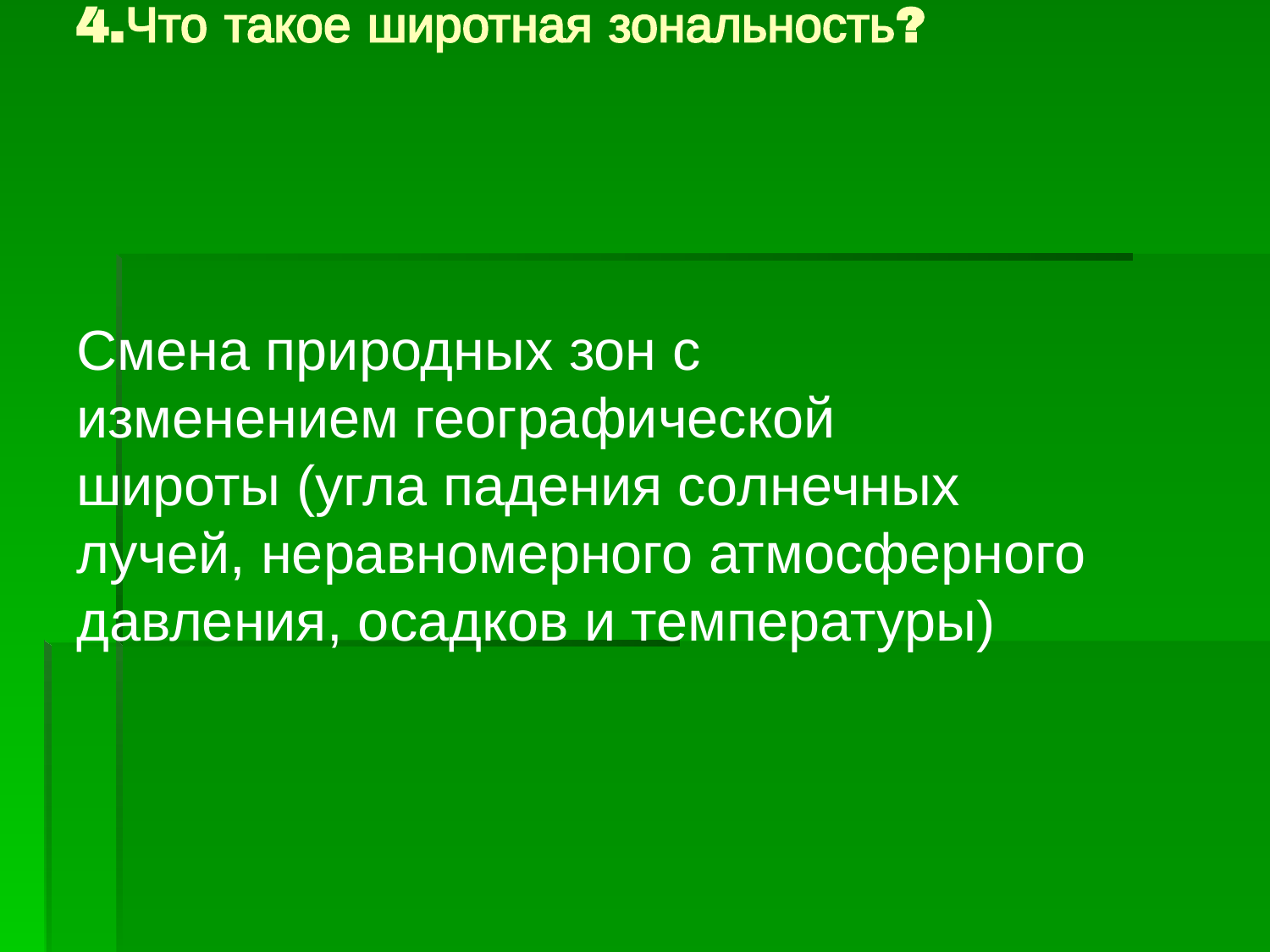

# 4.Что такое широтная зональность?

Смена природных зон с
изменением географической
широты (угла падения солнечных
лучей, неравномерного атмосферного
давления, осадков и температуры)